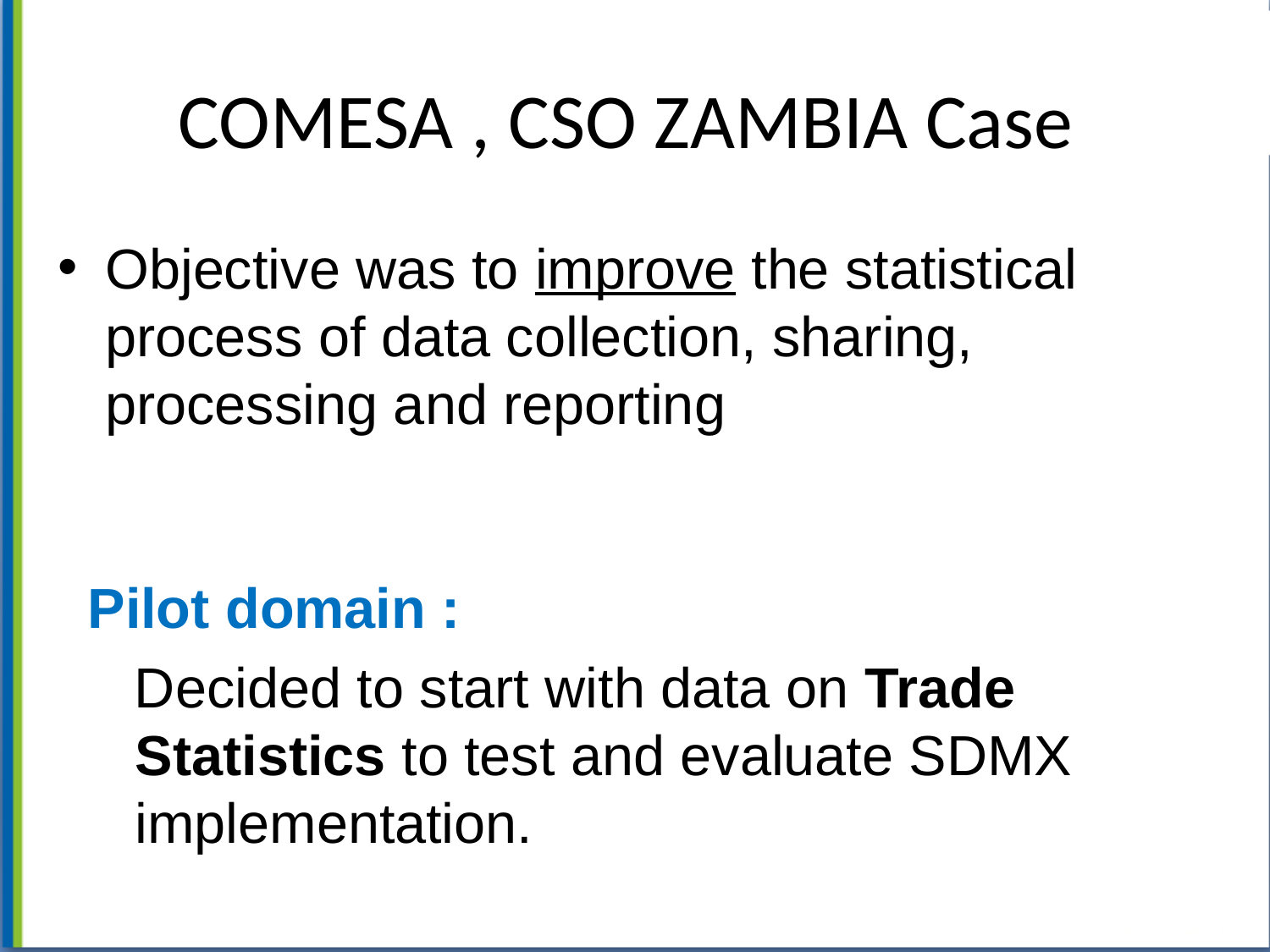

# COMESA , CSO ZAMBIA Case
Objective was to improve the statistical process of data collection, sharing, processing and reporting

Pilot domain :
   Decided to start with data on Trade Statistics to test and evaluate SDMX implementation.